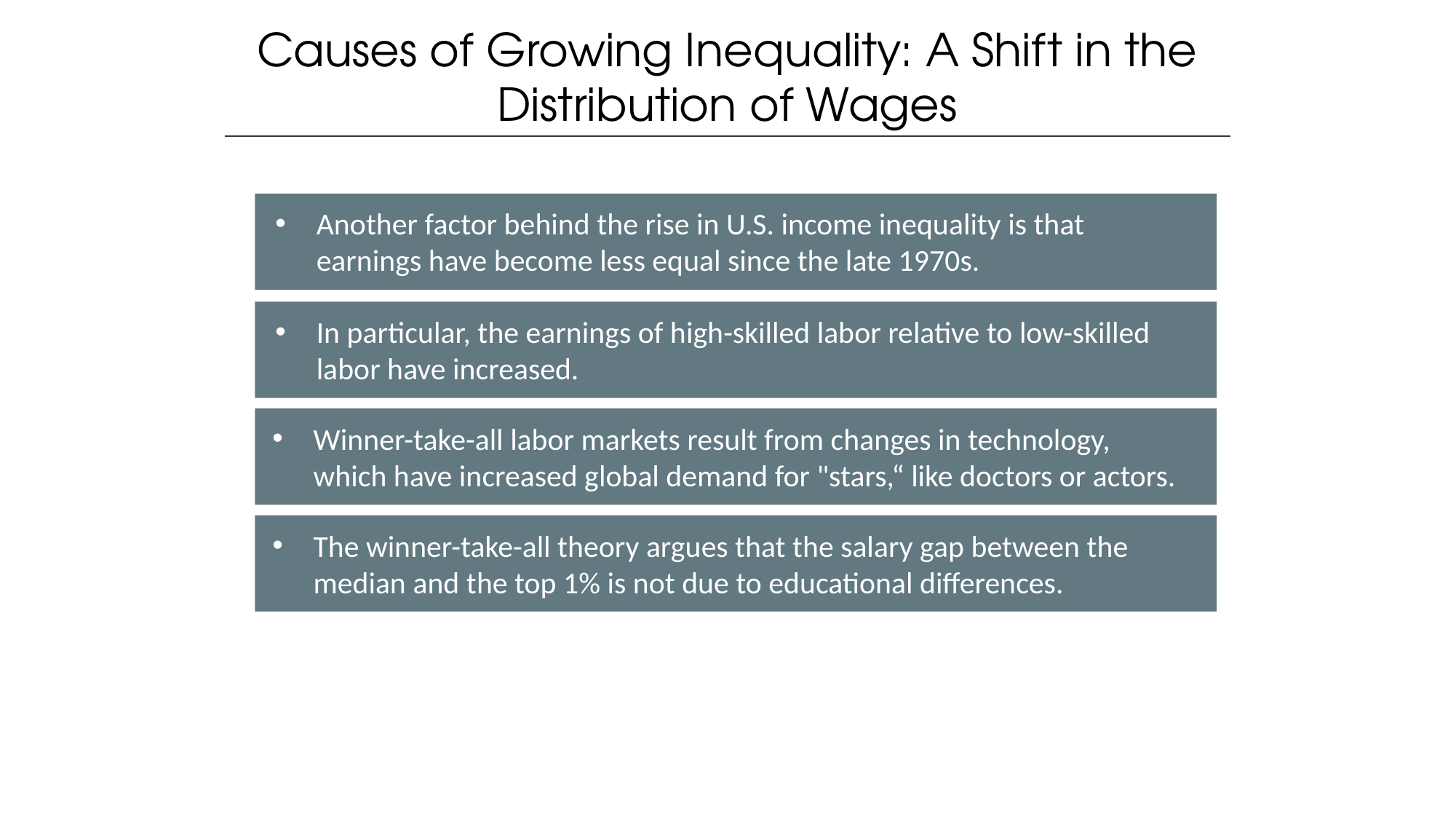

Causes of Growing Inequality: A Shift in the Distribution of Wages

Another factor behind the rise in U.S. income inequality is that earnings have become less equal since the late 1970s.

In particular, the earnings of high-skilled labor relative to low-skilled labor have increased.

Winner-take-all labor markets result from changes in technology, which have increased global demand for "stars,“ like doctors or actors.

The winner-take-all theory argues that the salary gap between the median and the top 1% is not due to educational differences.